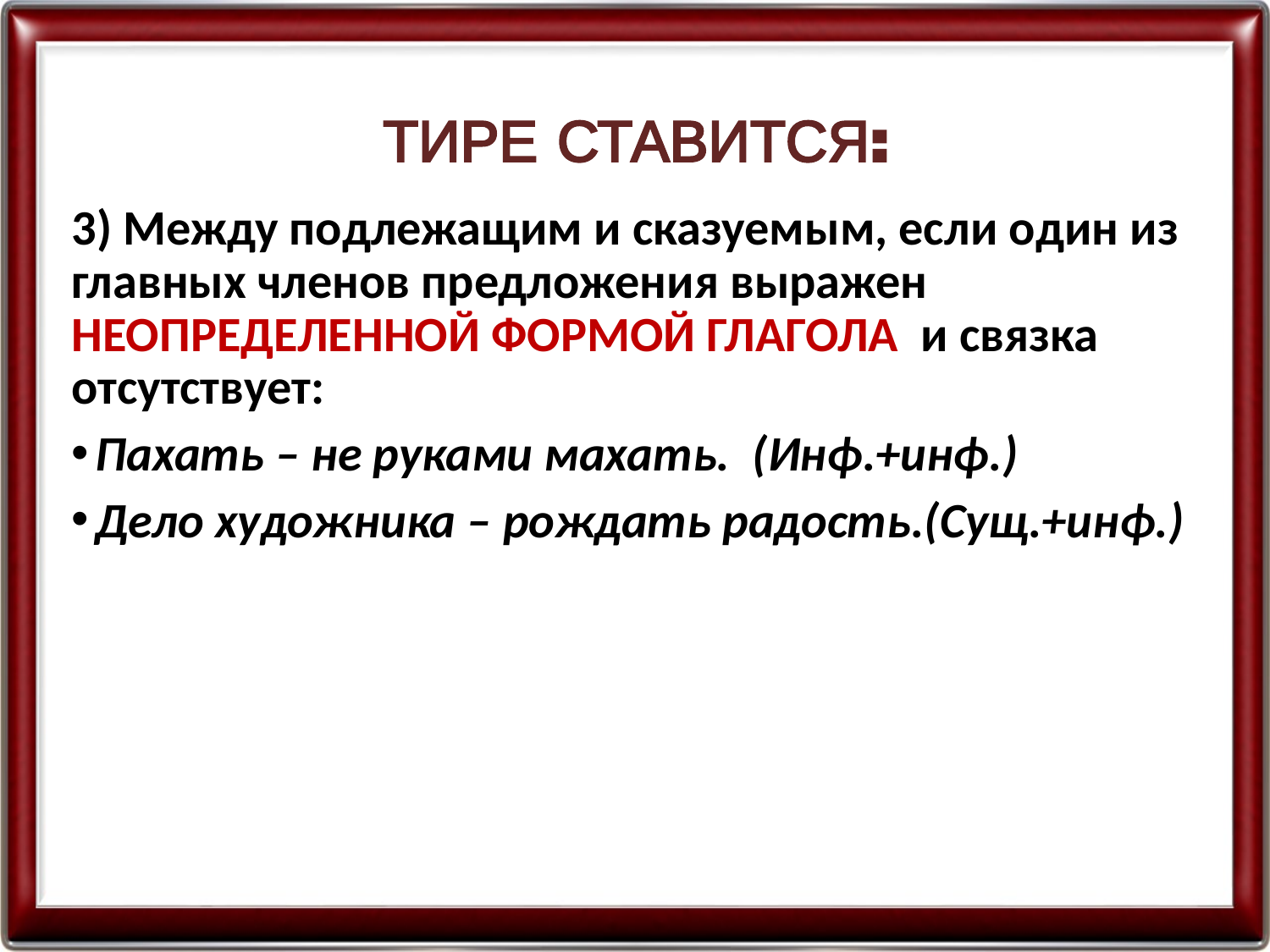

# ТИРЕ СТАВИТСЯ:
3) Между подлежащим и сказуемым, если один из главных членов предложения выражен НЕОПРЕДЕЛЕННОЙ ФОРМОЙ ГЛАГОЛА  и связка отсутствует:
Пахать – не руками махать.  (Инф.+инф.)
Дело художника – рождать радость.(Сущ.+инф.)